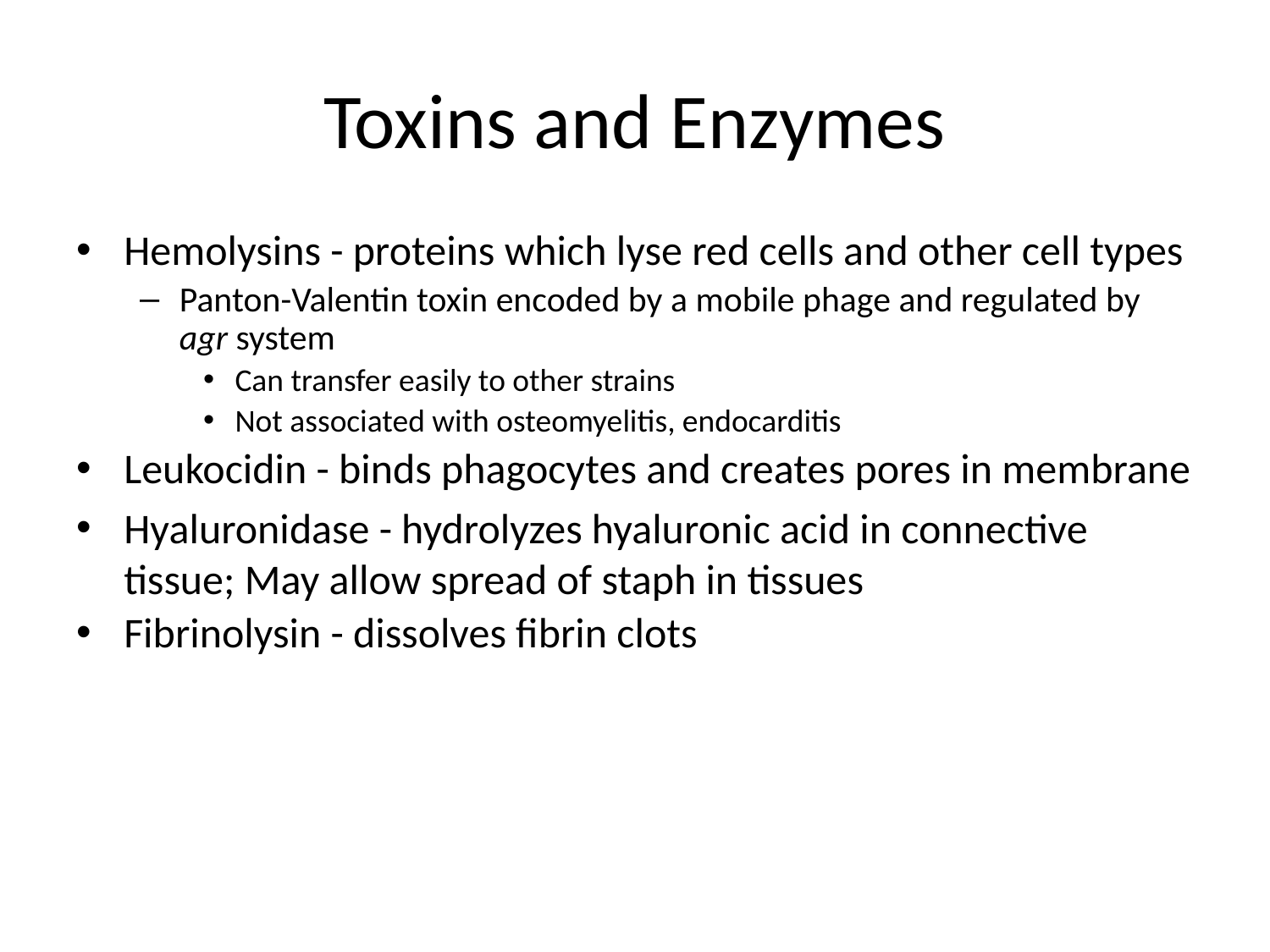

# Toxins and Enzymes
Hemolysins - proteins which lyse red cells and other cell types
Panton-Valentin toxin encoded by a mobile phage and regulated by agr system
Can transfer easily to other strains
Not associated with osteomyelitis, endocarditis
Leukocidin - binds phagocytes and creates pores in membrane
Hyaluronidase - hydrolyzes hyaluronic acid in connective tissue; May allow spread of staph in tissues
Fibrinolysin - dissolves fibrin clots